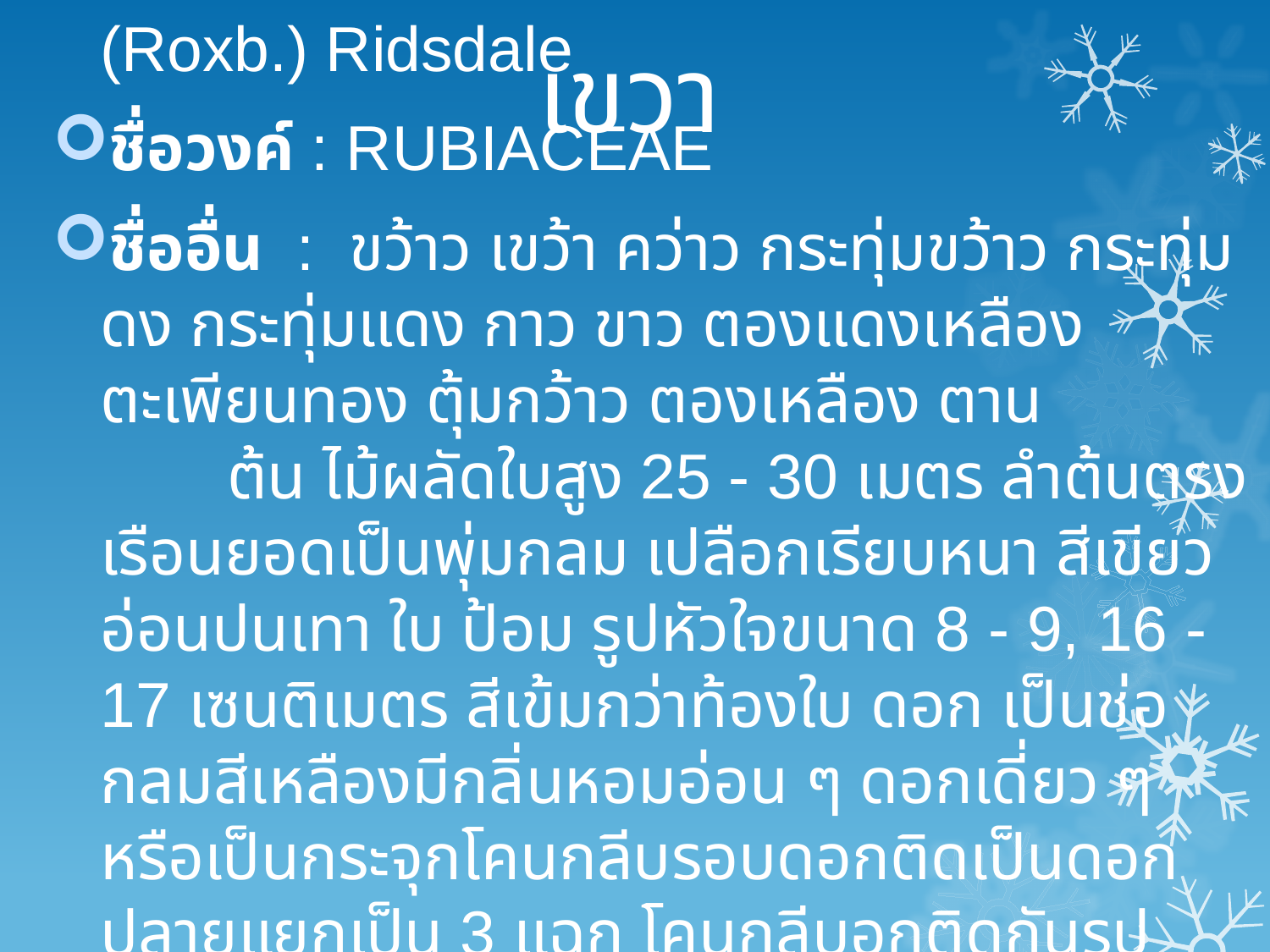

# เขวา
ชื่อวิทยาศาสตร์ : Haldina cordifolia (Roxb.) Ridsdale
ชื่อวงค์ : RUBIACEAE
ชื่ออื่น  :  ขว้าว เขว้า คว่าว กระทุ่มขว้าว กระทุ่มดง กระทุ่มแดง กาว ขาว ตองแดงเหลือง ตะเพียนทอง ตุ้มกว้าว ตองเหลือง ตาน			ต้น ไม้ผลัดใบสูง 25 - 30 เมตร ลำต้นตรง เรือนยอดเป็นพุ่มกลม เปลือกเรียบหนา สีเขียวอ่อนปนเทา ใบ ป้อม รูปหัวใจขนาด 8 - 9, 16 - 17 เซนติเมตร สีเข้มกว่าท้องใบ ดอก เป็นช่อกลมสีเหลืองมีกลิ่นหอมอ่อน ๆ ดอกเดี่ยว ๆหรือเป็นกระจุกโคนกลีบรอบดอกติดเป็นดอก ปลายแยกเป็น 3 แฉก โคนกลีบอกติดกันรูปกรวย ผลกลม เมล็ด มักใช้เมล็ดในการขยายพันธุ์